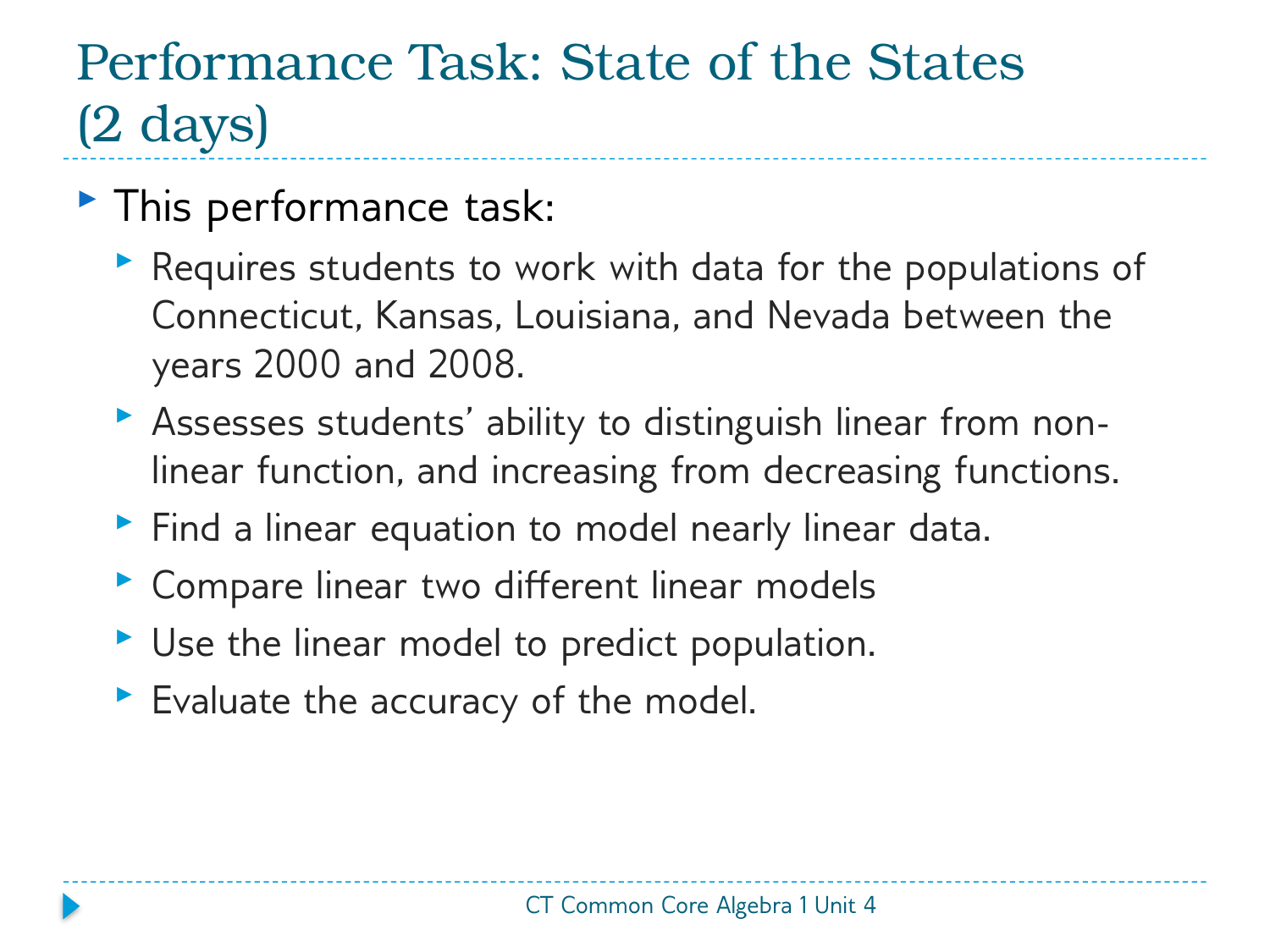

# Performance Task: State of the States (2 days)
This performance task:
Requires students to work with data for the populations of Connecticut, Kansas, Louisiana, and Nevada between the years 2000 and 2008.
Assesses students’ ability to distinguish linear from non-linear function, and increasing from decreasing functions.
Find a linear equation to model nearly linear data.
Compare linear two different linear models
Use the linear model to predict population.
Evaluate the accuracy of the model.

CT Common Core Algebra 1 Unit 4